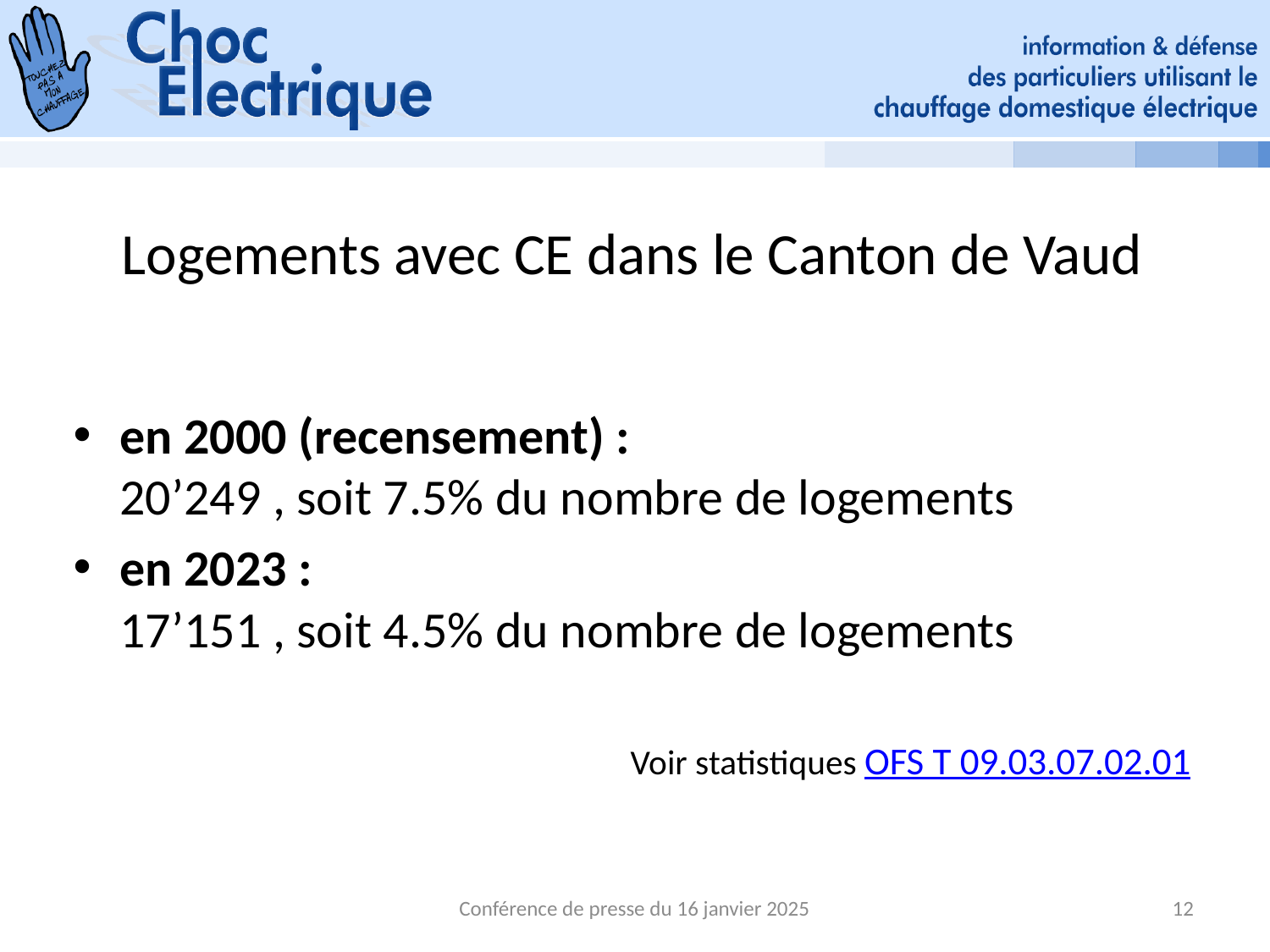

# Logements avec CE dans le Canton de Vaud

en 2000 (recensement) :
20’249 , soit 7.5% du nombre de logements
en 2023 :
17’151 , soit 4.5% du nombre de logements

Voir statistiques OFS T 09.03.07.02.01

Conférence de presse du 16 janvier 2025
12